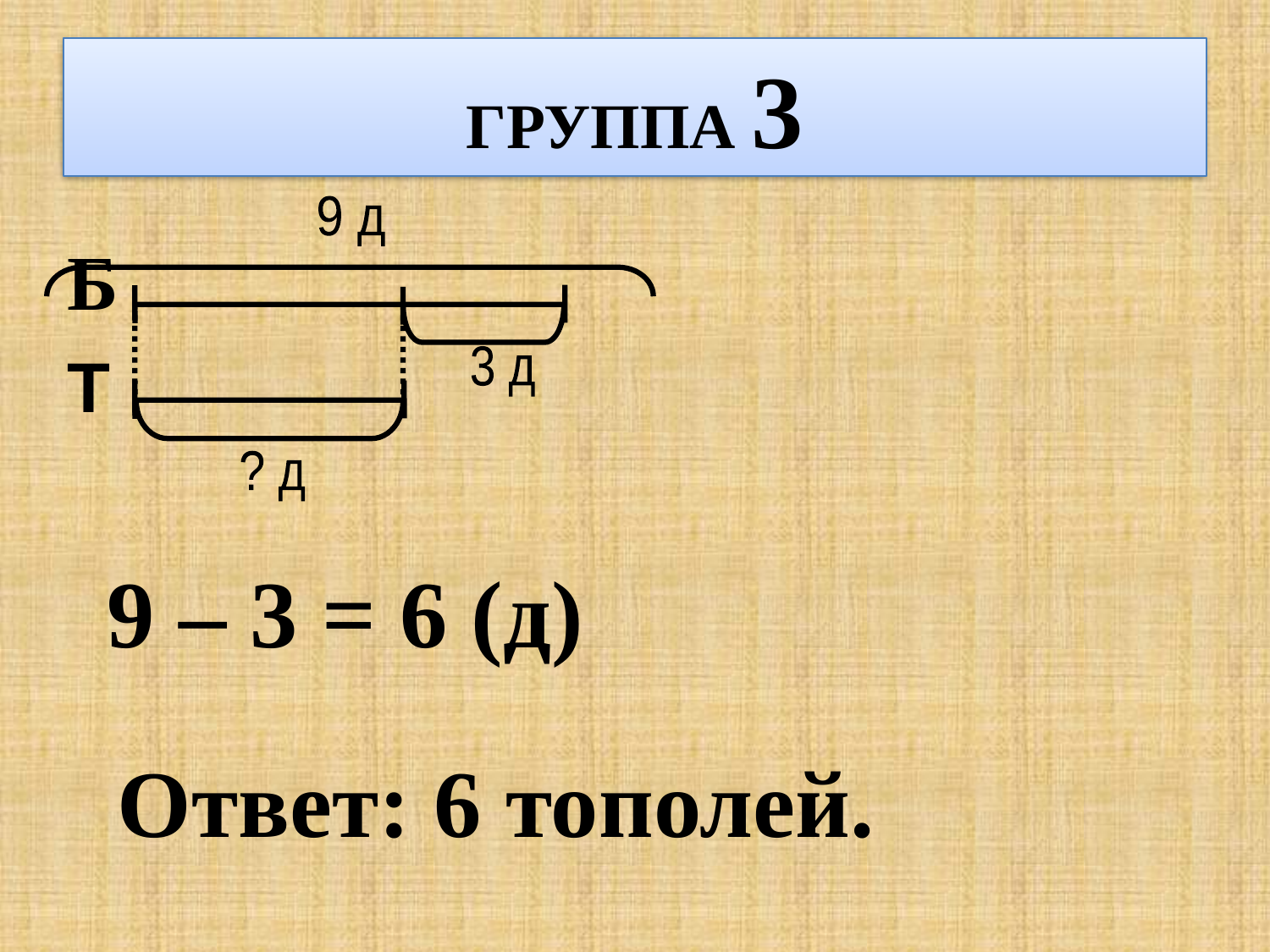

# ГРУППА 3
9 д

3 д
? д
Б
Т
9 – 3 = 6 (д)
Ответ: 6 тополей.